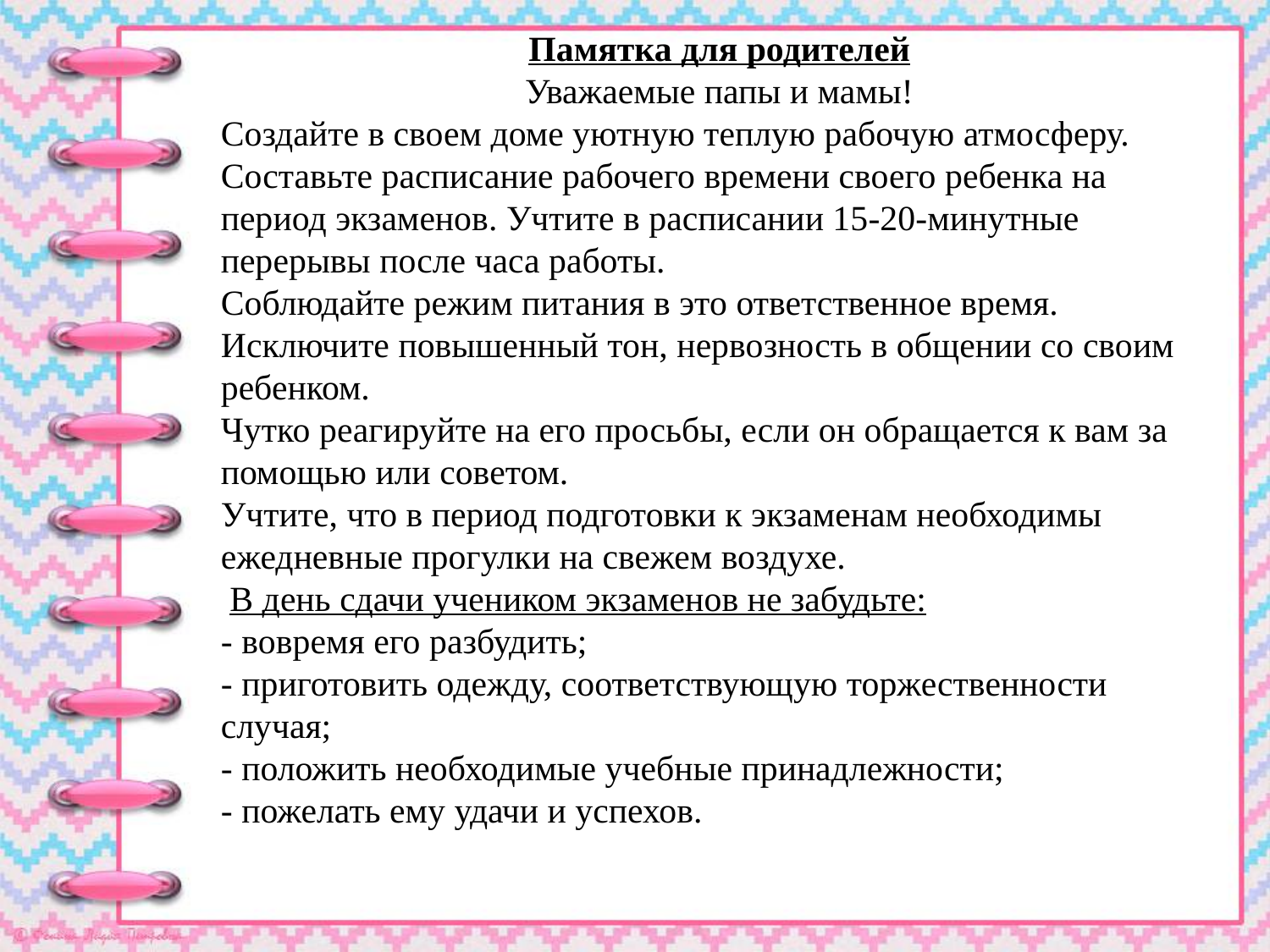

Памятка для родителей
Уважаемые папы и мамы!
Создайте в своем доме уютную теплую рабочую атмосферу.
Составьте расписание рабочего времени своего ребенка на период экзаменов. Учтите в расписании 15-20-минутные перерывы после часа работы.
Соблюдайте режим питания в это ответственное время.
Исключите повышенный тон, нервозность в общении со своим ребенком.
Чутко реагируйте на его просьбы, если он обращается к вам за помощью или советом.
Учтите, что в период подготовки к экзаменам необходимы ежедневные прогулки на свежем воздухе.
 В день сдачи учеником экзаменов не забудьте:
- вовремя его разбудить;
- приготовить одежду, соответствующую торжественности случая;
- положить необходимые учебные принадлежности;
- пожелать ему удачи и успехов.